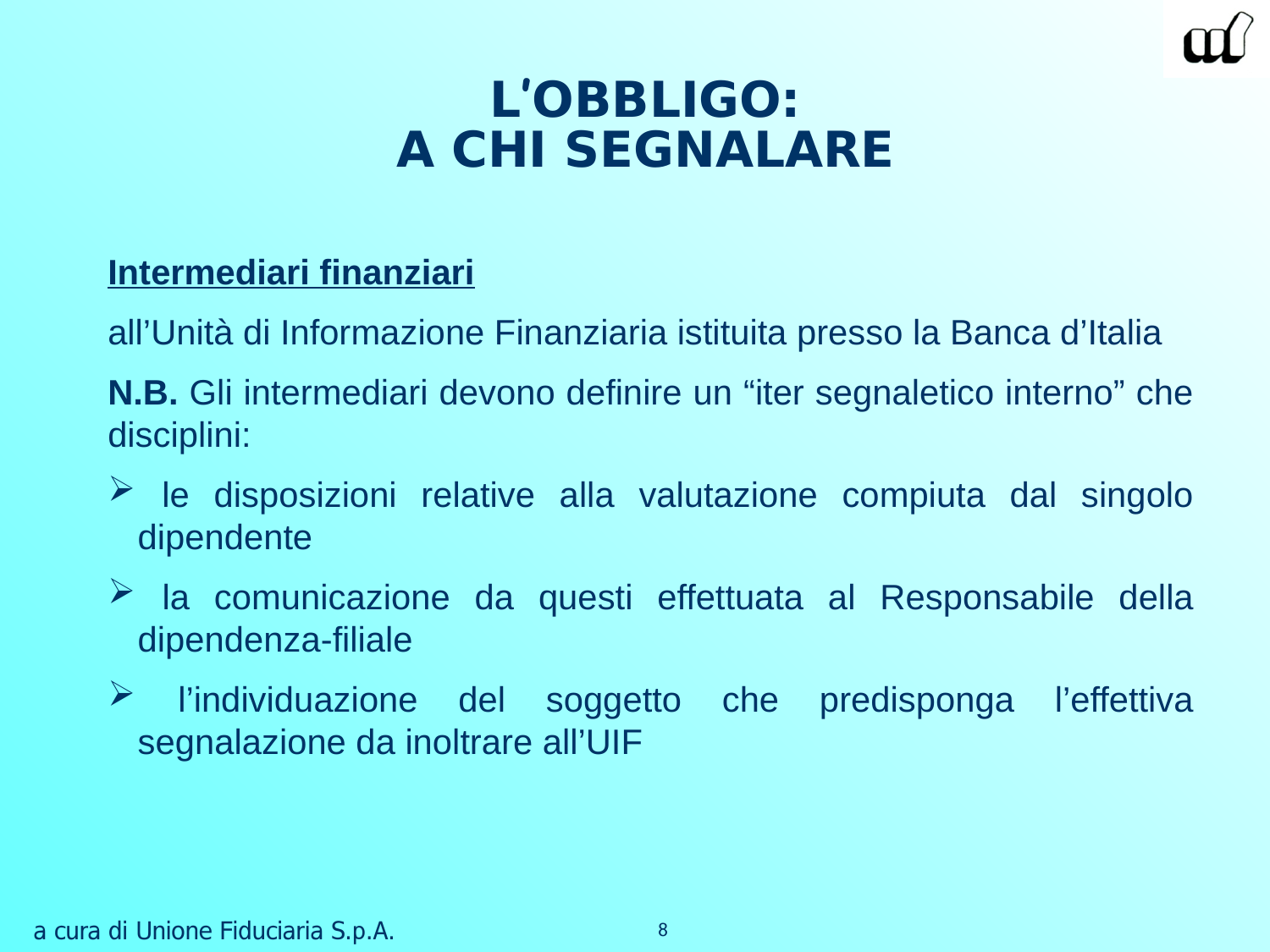

L’OBBLIGO:
A CHI SEGNALARE
Intermediari finanziari
all’Unità di Informazione Finanziaria istituita presso la Banca d’Italia
N.B. Gli intermediari devono definire un “iter segnaletico interno” che disciplini:
 le disposizioni relative alla valutazione compiuta dal singolo dipendente
 la comunicazione da questi effettuata al Responsabile della dipendenza-filiale
 l’individuazione del soggetto che predisponga l’effettiva segnalazione da inoltrare all’UIF